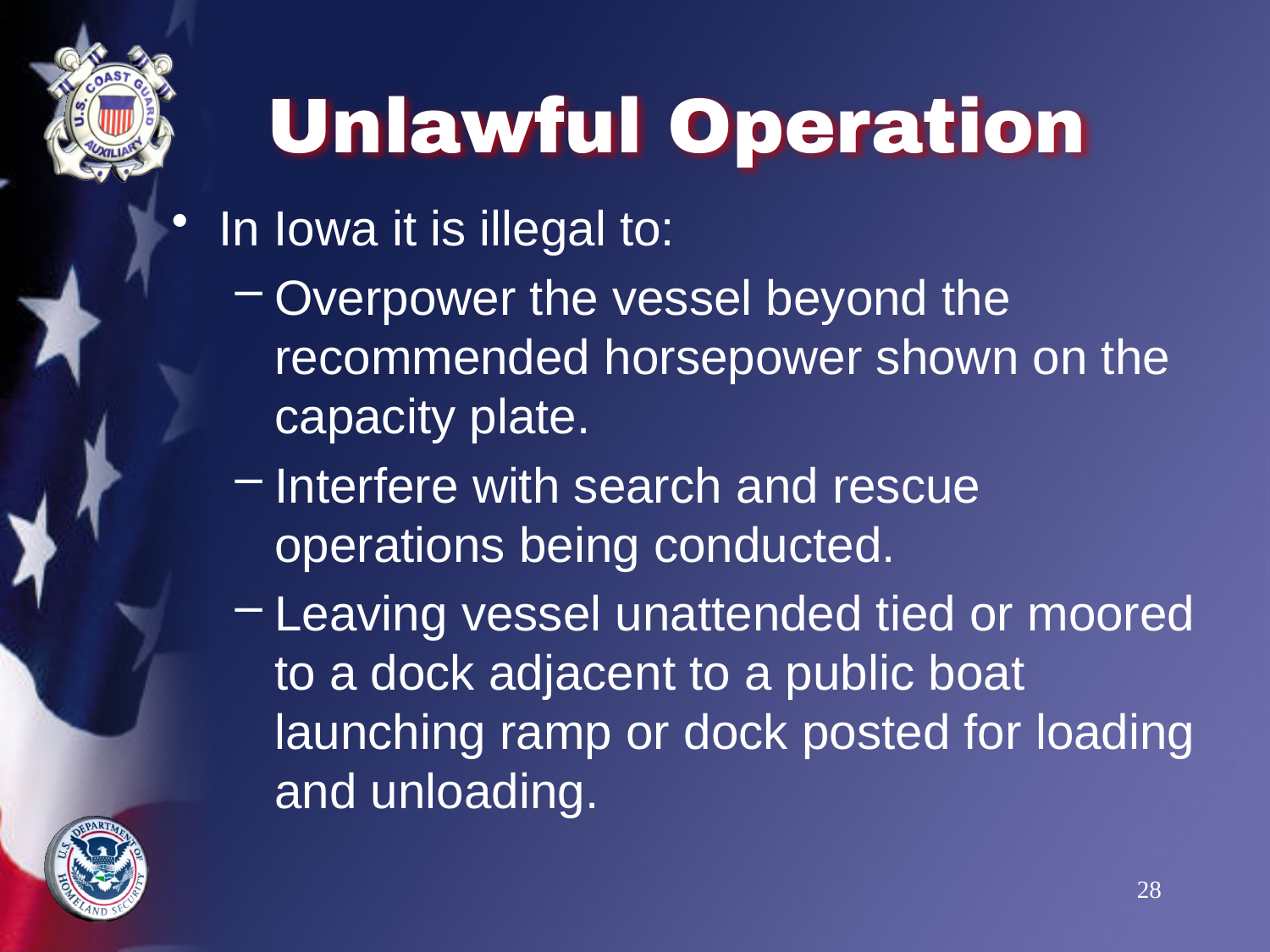

# Unlawful Operation
In Iowa it is illegal to:
Overpower the vessel beyond the recommended horsepower shown on the capacity plate.
Interfere with search and rescue operations being conducted.
Leaving vessel unattended tied or moored to a dock adjacent to a public boat launching ramp or dock posted for loading and unloading.
28